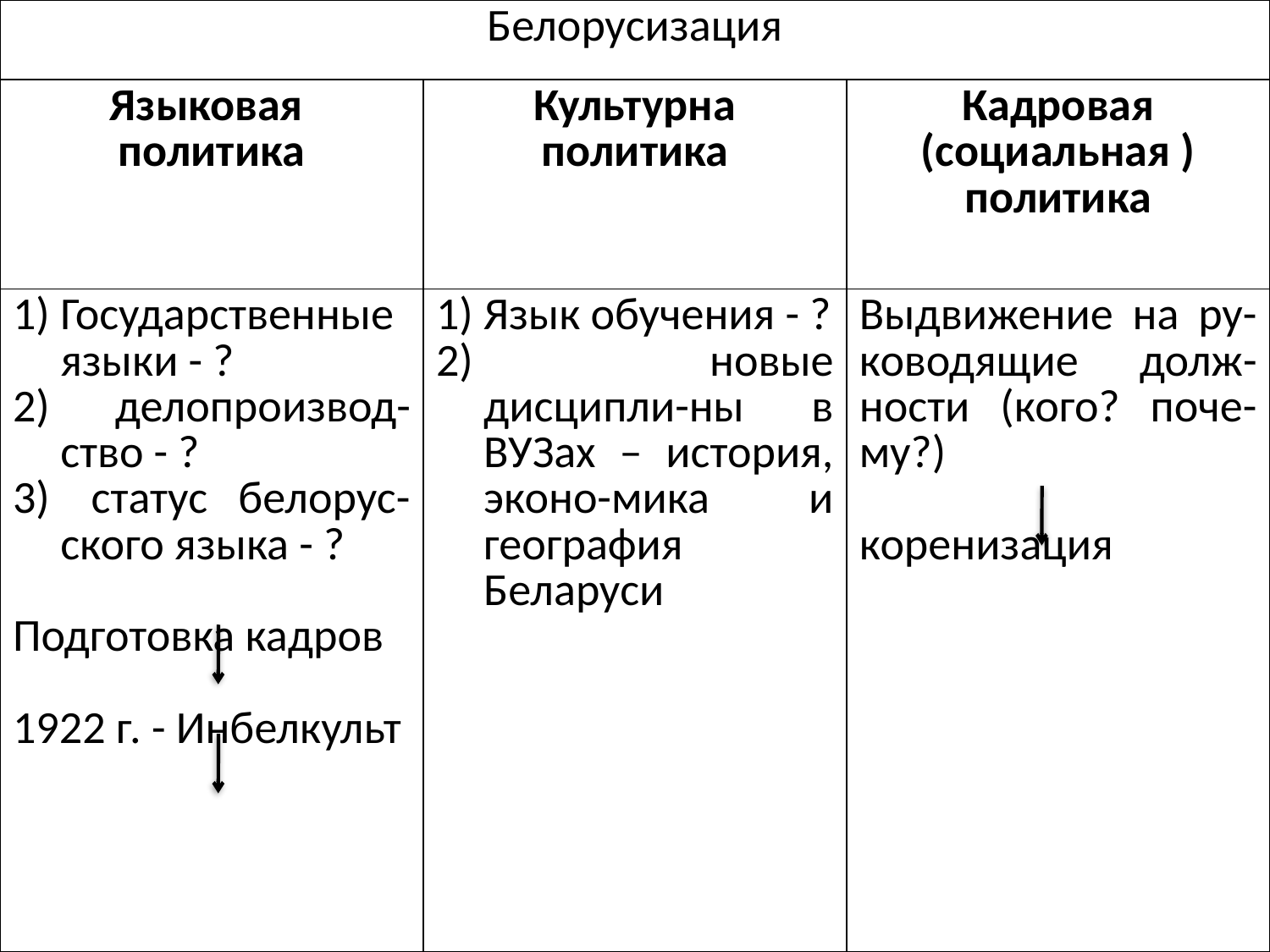

| Белорусизация |  |  |
| --- | --- | --- |
| Языковая политика | Культурна политика | Кадровая (социальная ) политика |
| Государственные языки - ? делопроизвод-ство - ? статус белорус-ского языка - ? Подготовка кадров 1922 г. - Инбелкульт | Язык обучения - ? новые дисципли-ны в ВУЗах – история, эконо-мика и география Беларуси | Выдвижение на ру-ководящие долж-ности (кого? поче-му?) коренизация |